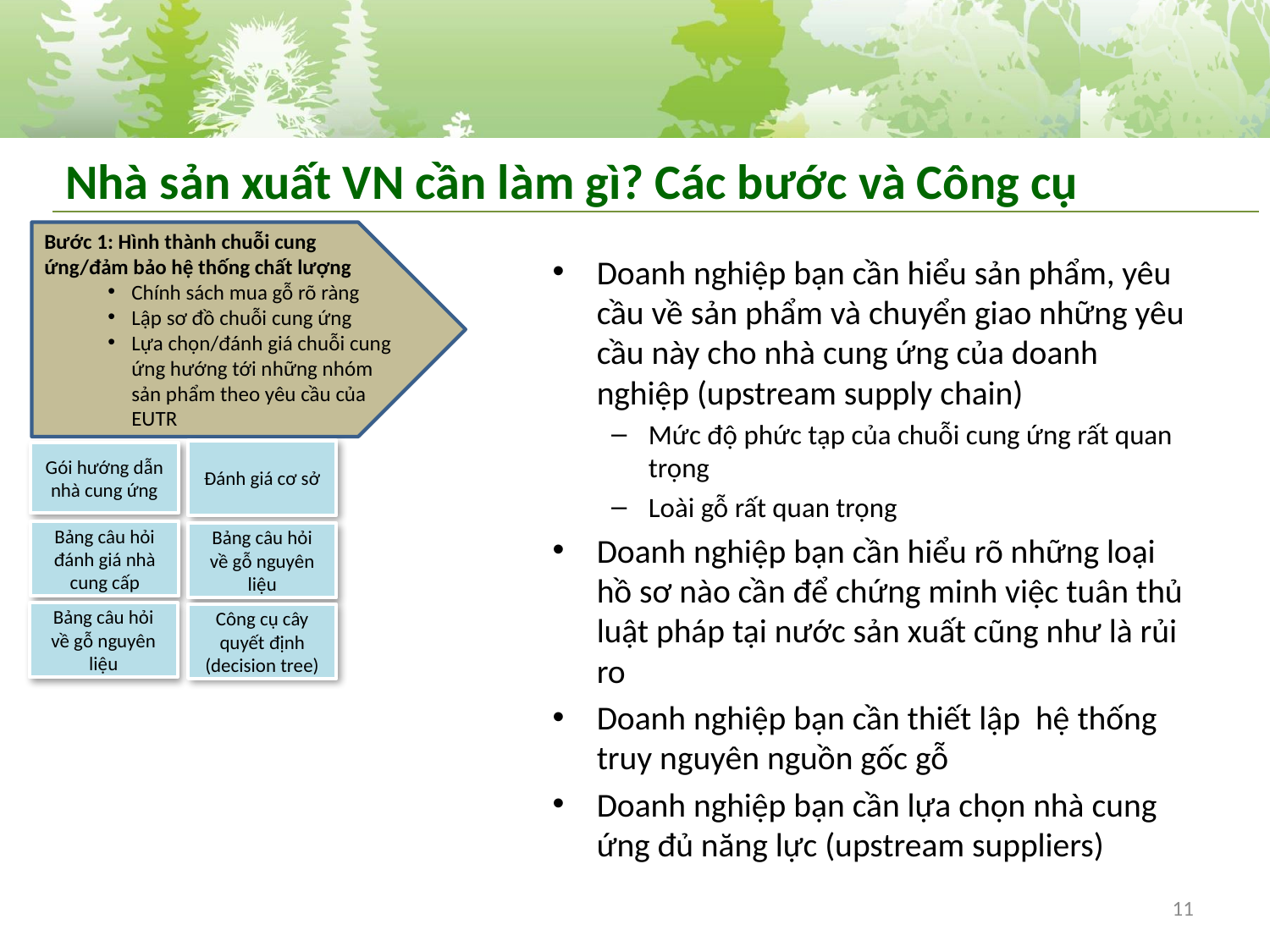

# Nhà sản xuất VN cần làm gì? Các bước và Công cụ
Bước 1: Hình thành chuỗi cung ứng/đảm bảo hệ thống chất lượng
Chính sách mua gỗ rõ ràng
Lập sơ đồ chuỗi cung ứng
Lựa chọn/đánh giá chuỗi cung ứng hướng tới những nhóm sản phẩm theo yêu cầu của EUTR
Doanh nghiệp bạn cần hiểu sản phẩm, yêu cầu về sản phẩm và chuyển giao những yêu cầu này cho nhà cung ứng của doanh nghiệp (upstream supply chain)
Mức độ phức tạp của chuỗi cung ứng rất quan trọng
Loài gỗ rất quan trọng
Doanh nghiệp bạn cần hiểu rõ những loại hồ sơ nào cần để chứng minh việc tuân thủ luật pháp tại nước sản xuất cũng như là rủi ro
Doanh nghiệp bạn cần thiết lập  hệ thống truy nguyên nguồn gốc gỗ
Doanh nghiệp bạn cần lựa chọn nhà cung ứng đủ năng lực (upstream suppliers)
Đánh giá cơ sở
Gói hướng dẫn nhà cung ứng
Bảng câu hỏi đánh giá nhà cung cấp
Bảng câu hỏi về gỗ nguyên liệu
Bảng câu hỏi về gỗ nguyên liệu
Công cụ cây quyết định (decision tree)
11